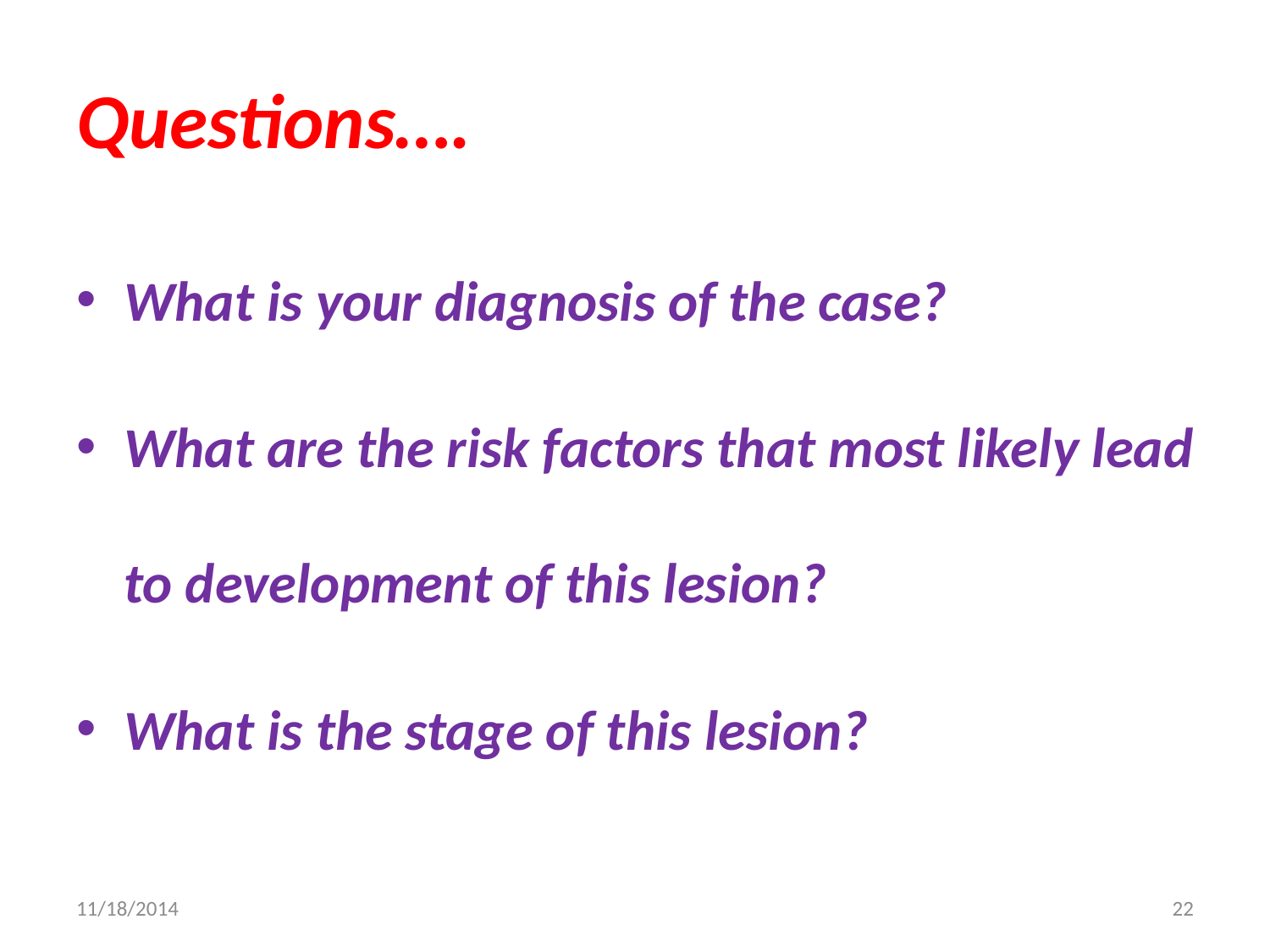

# Questions….
What is your diagnosis of the case?
What are the risk factors that most likely lead to development of this lesion?
What is the stage of this lesion?

11/18/2014
22